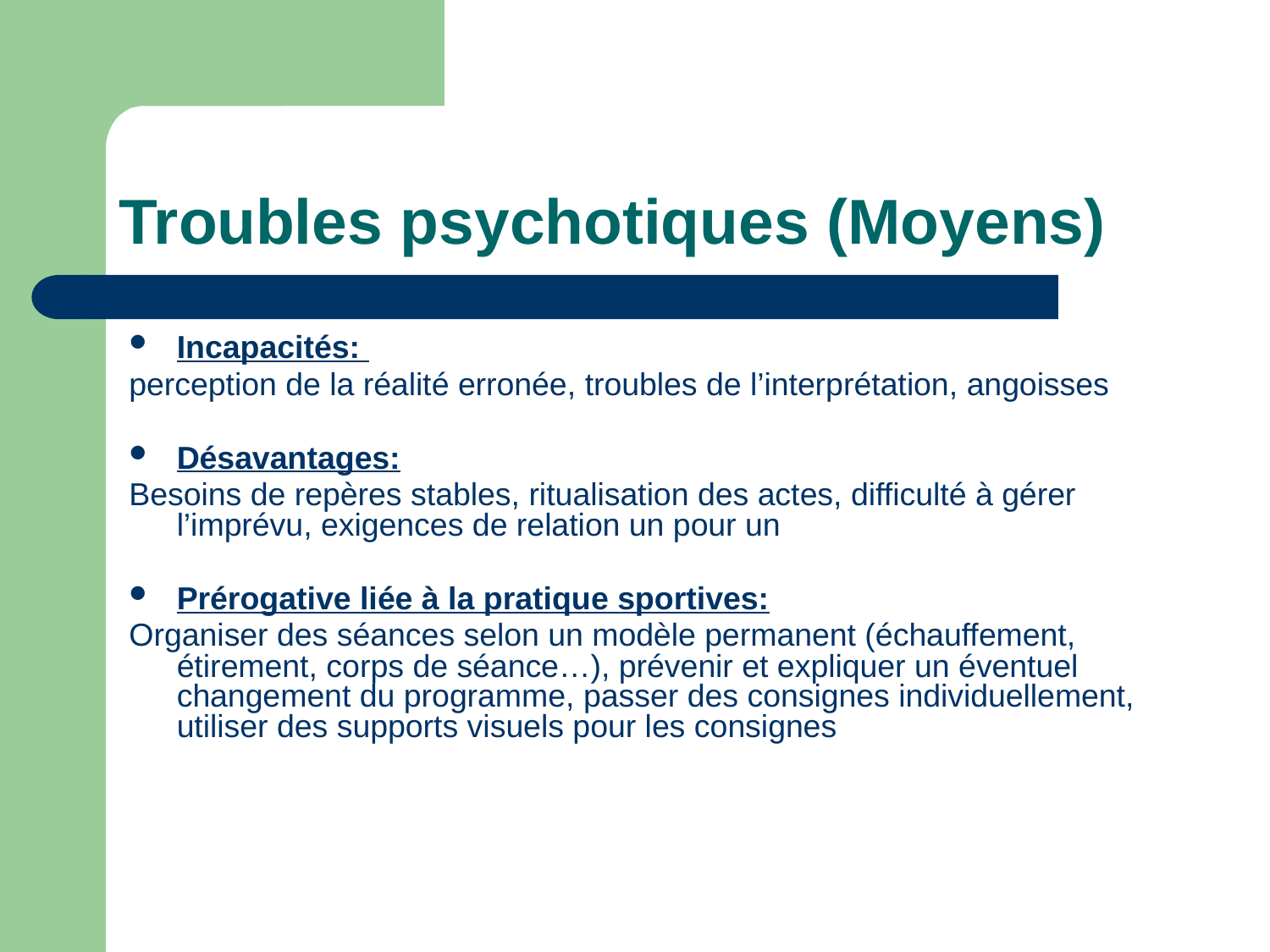

# Troubles psychotiques (Moyens)
Incapacités:
perception de la réalité erronée, troubles de l’interprétation, angoisses

Désavantages:
Besoins de repères stables, ritualisation des actes, difficulté à gérer l’imprévu, exigences de relation un pour un

Prérogative liée à la pratique sportives:
Organiser des séances selon un modèle permanent (échauffement, étirement, corps de séance…), prévenir et expliquer un éventuel changement du programme, passer des consignes individuellement, utiliser des supports visuels pour les consignes